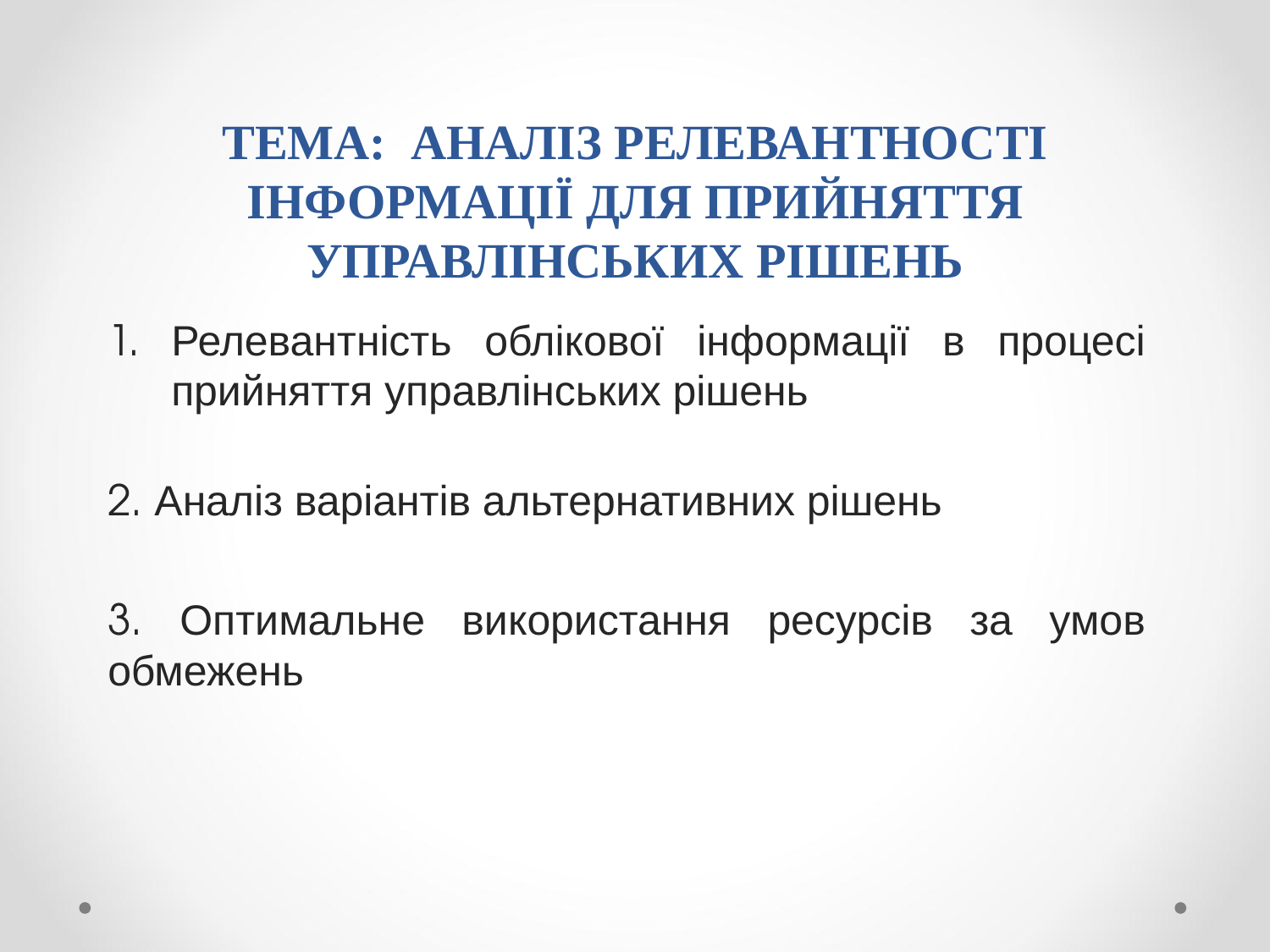

# ТЕМА:  АНАЛІЗ РЕЛЕВАНТНОСТI ІНФОРМАЦІЇ ДЛЯ ПРИЙНЯТТЯ УПРАВЛІНСЬКИХ РІШЕНЬ
Релевантність облікової інформації в процесі прийняття управлінських рішень

2. Аналіз варіантів альтернативних рішень

3. Оптимальне використання ресурсів за умов обмежень